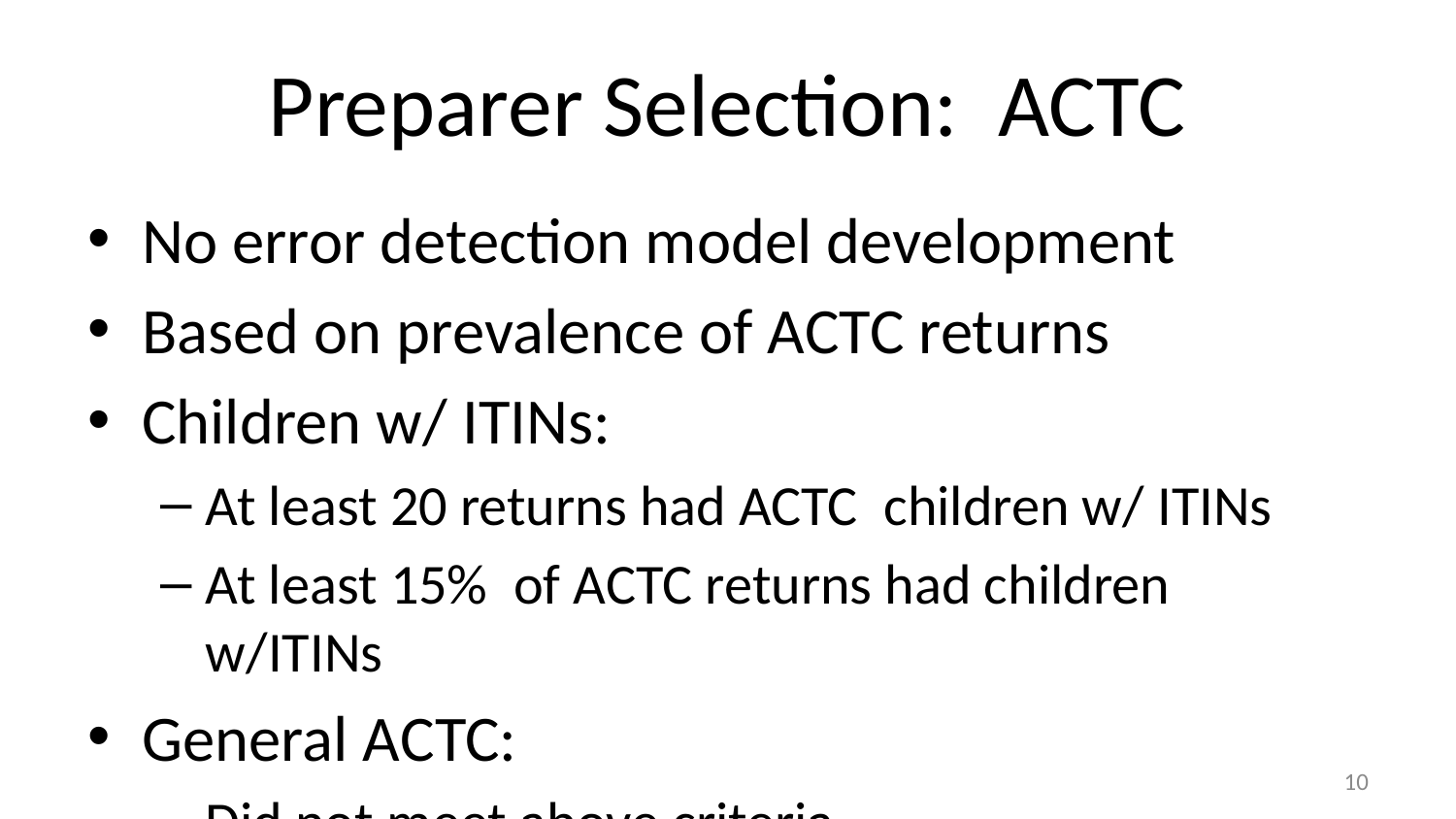

# Preparer Selection:  ACTC
No error detection model development
Based on prevalence of ACTC returns
Children w/ ITINs:
At least 20 returns had ACTC  children w/ ITINs
At least 15%  of ACTC returns had children  w/ITINs
General ACTC:
Did not meet above criteria
At least 20 returns had ACTC claims
Majority of returns had ACTC claims

10